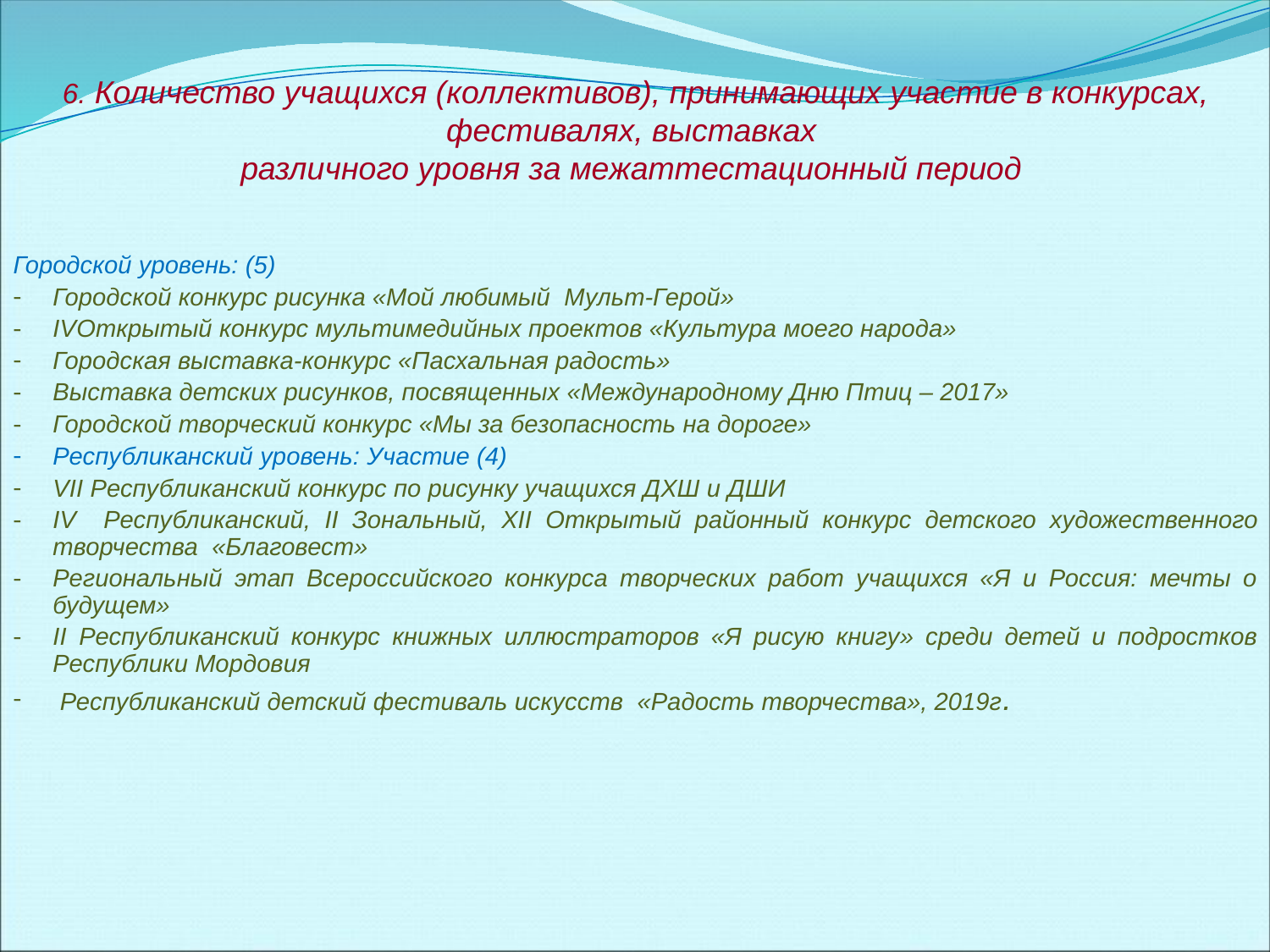

6. Количество учащихся (коллективов), принимающих участие в конкурсах, фестивалях, выставках
различного уровня за межаттестационный период
Городской уровень: (5)
Городской конкурс рисунка «Мой любимый  Мульт-Герой»
IVОткрытый конкурс мультимедийных проектов «Культура моего народа»
Городская выставка-конкурс «Пасхальная радость»
Выставка детских рисунков, посвященных «Международному Дню Птиц – 2017»
Городской творческий конкурс «Мы за безопасность на дороге»
Республиканский уровень: Участие (4)
VII Республиканский конкурс по рисунку учащихся ДХШ и ДШИ
IV  Республиканский, II Зональный, XII Открытый районный конкурс детского художественного творчества  «Благовест»
Региональный этап Всероссийского конкурса творческих работ учащихся «Я и Россия: мечты о будущем»
II Республиканский конкурс книжных иллюстраторов «Я рисую книгу» среди детей и подростков Республики Мордовия
 Республиканский детский фестиваль искусств  «Радость творчества», 2019г.